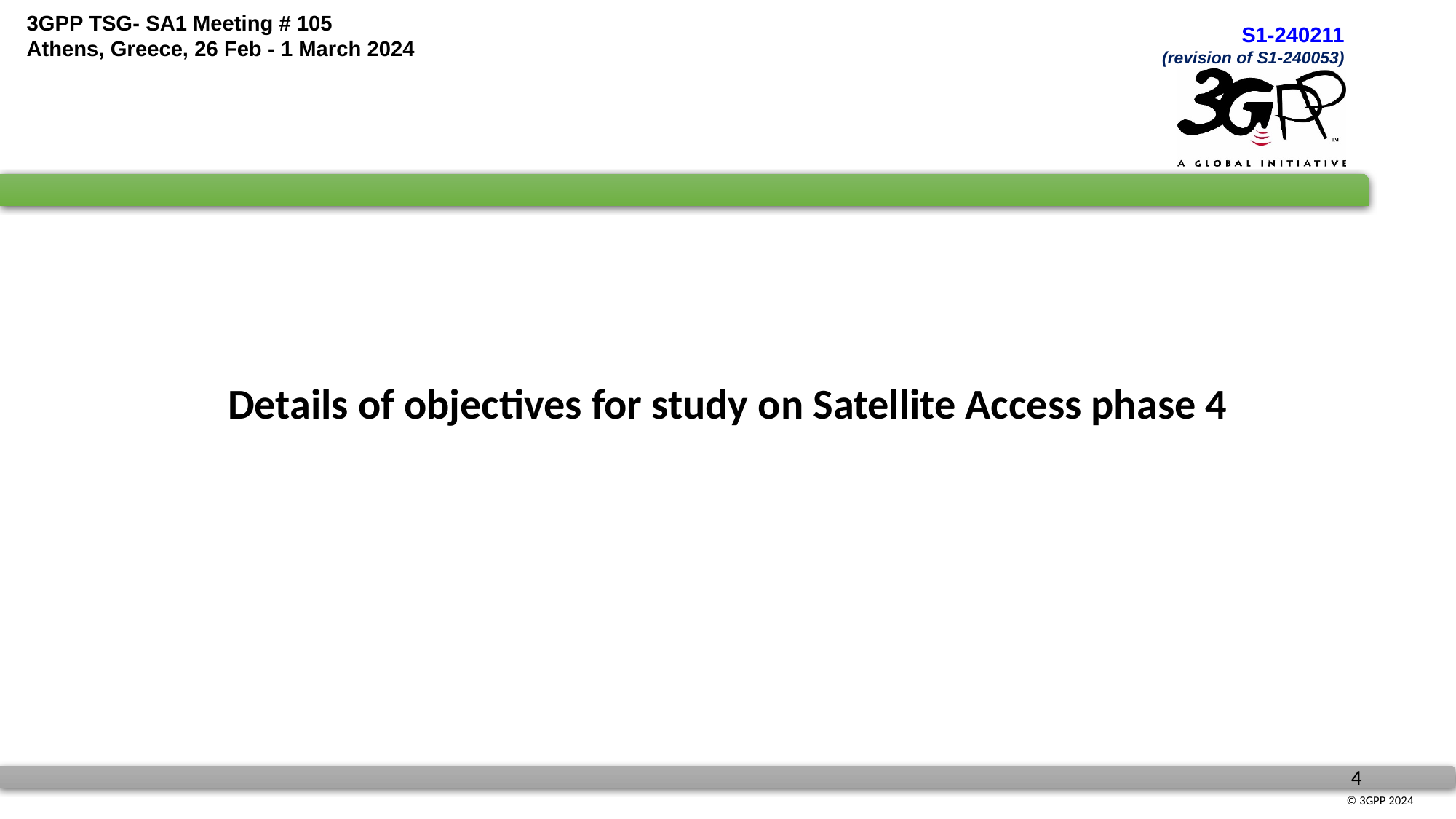

Details of objectives for study on Satellite Access phase 4